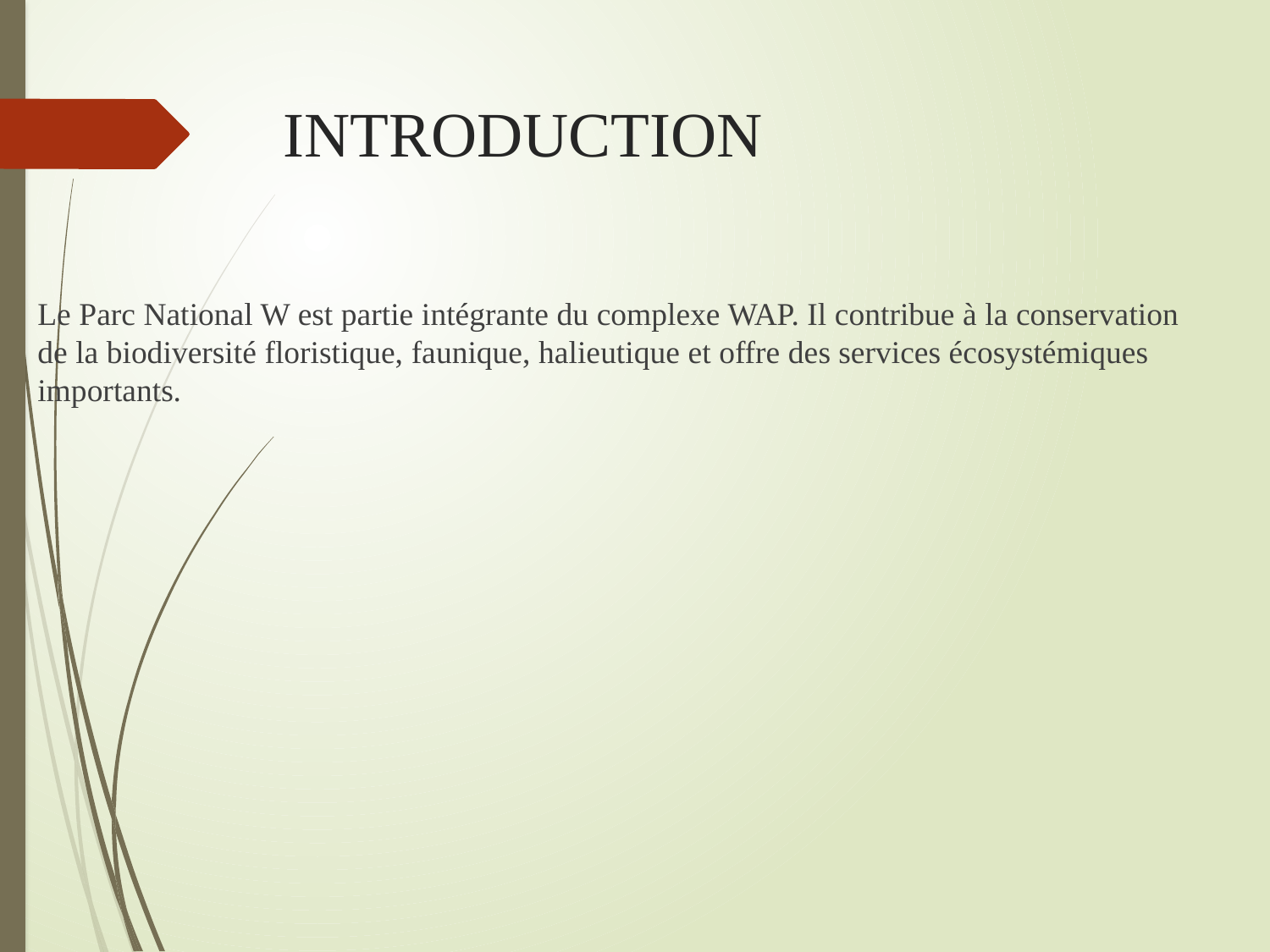

# INTRODUCTION

Le Parc National W est partie intégrante du complexe WAP. Il contribue à la conservation de la biodiversité floristique, faunique, halieutique et offre des services écosystémiques importants.